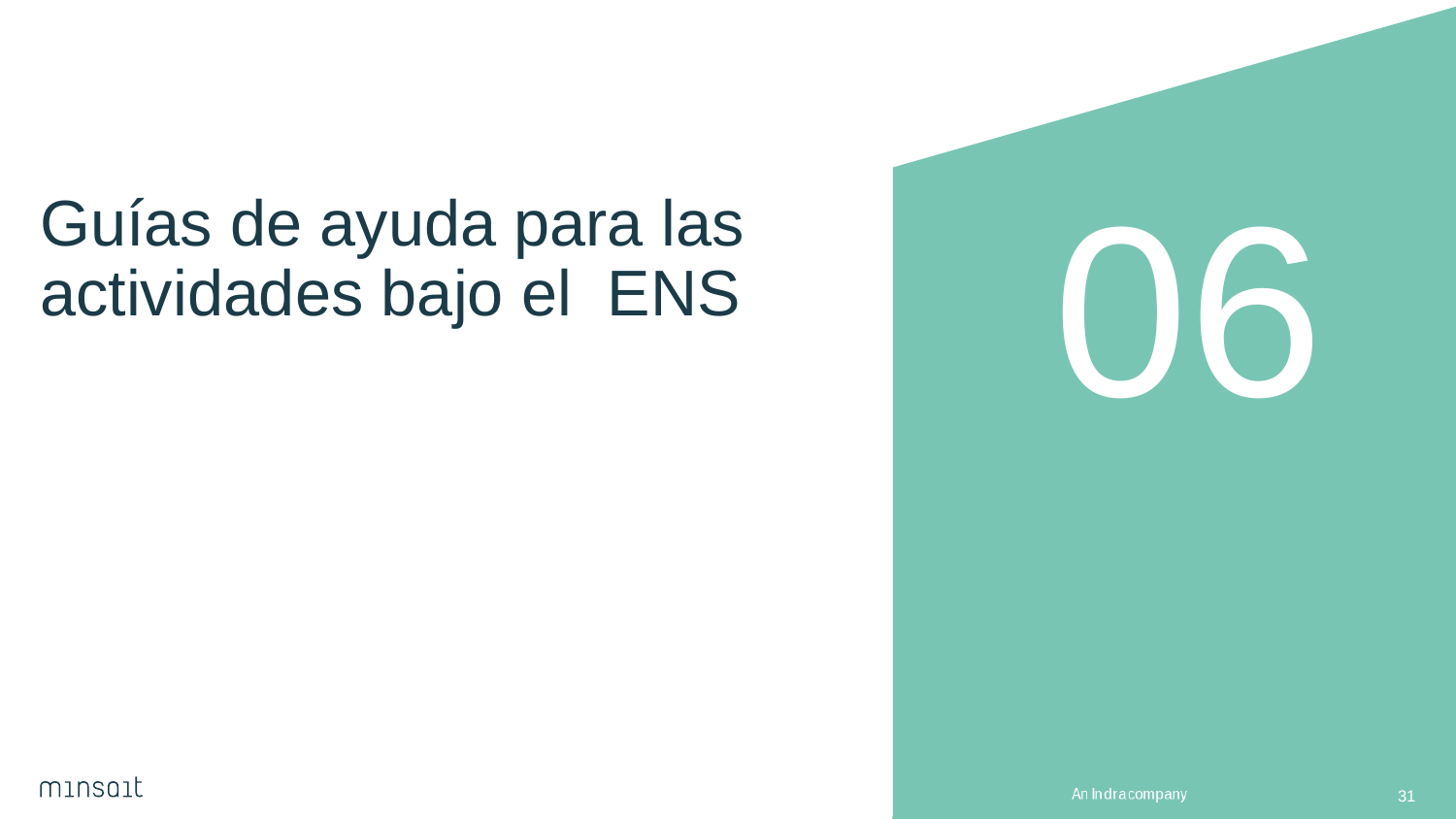

06
# Guías de ayuda para las actividades bajo el  ENS